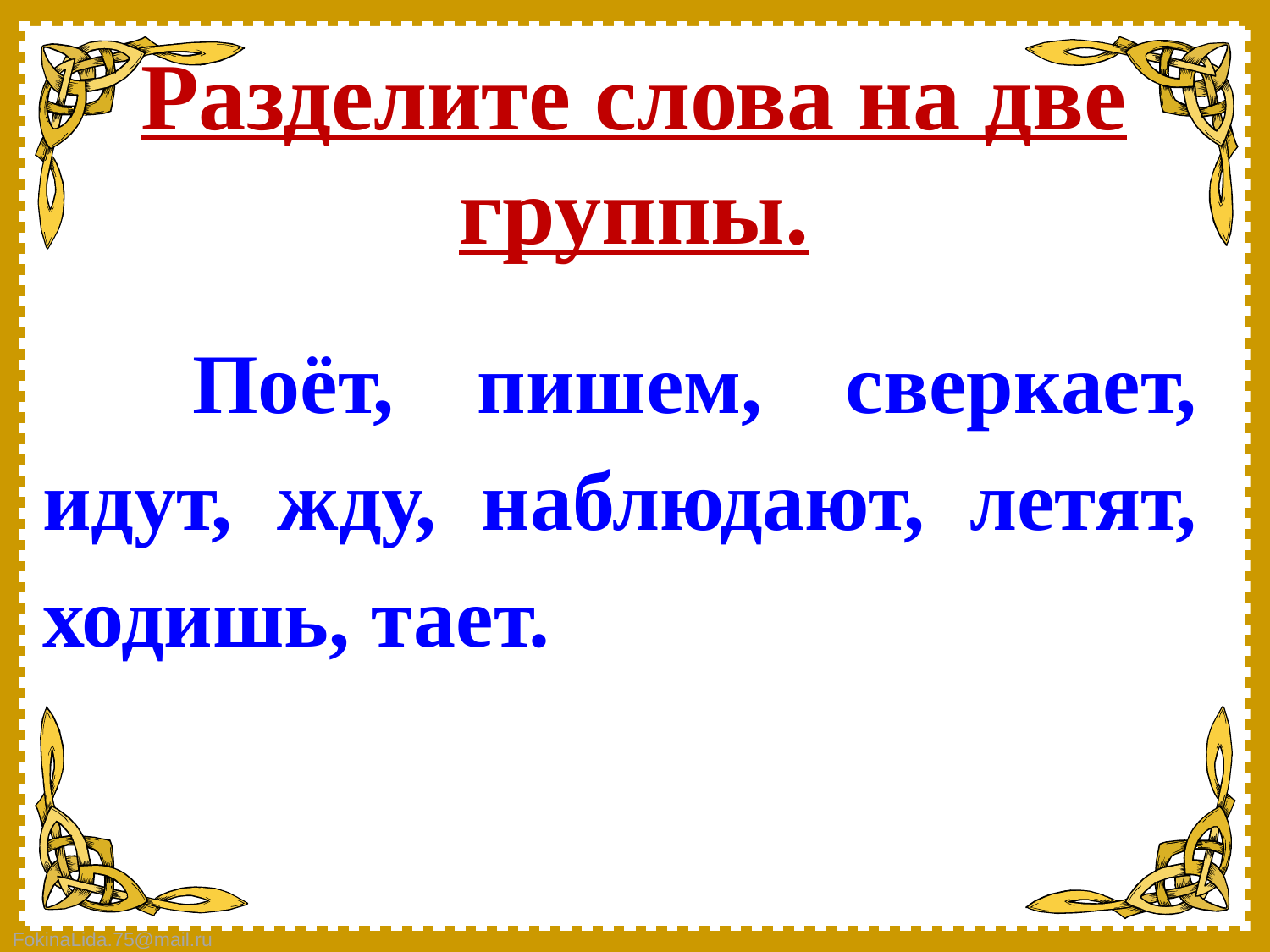

# Разделите слова на две группы.
Поёт, пишем, сверкает, идут, жду, наблюдают, летят, ходишь, тает.